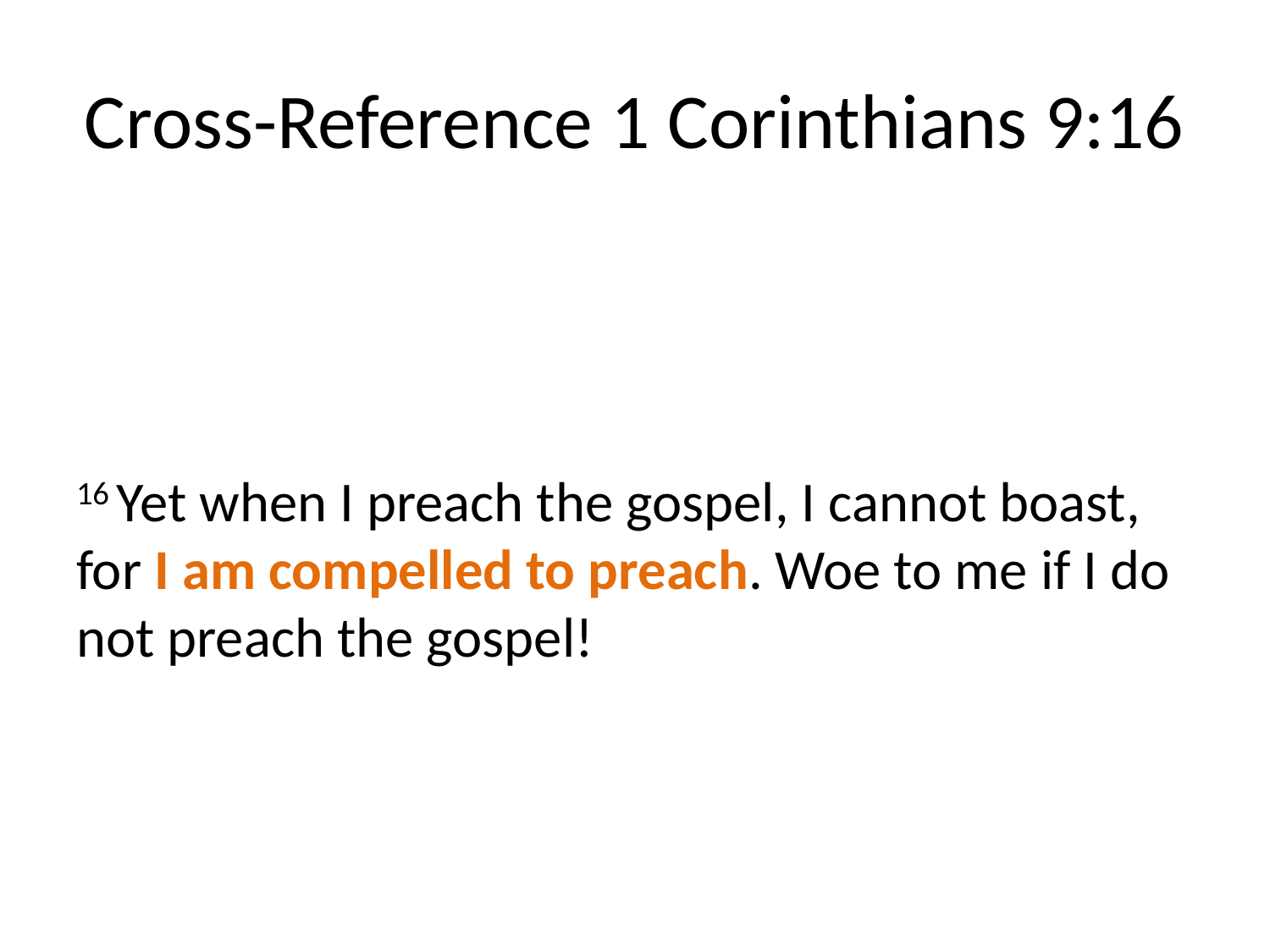

# Cross-Reference 1 Corinthians 9:16

16 Yet when I preach the gospel, I cannot boast, for I am compelled to preach. Woe to me if I do not preach the gospel!